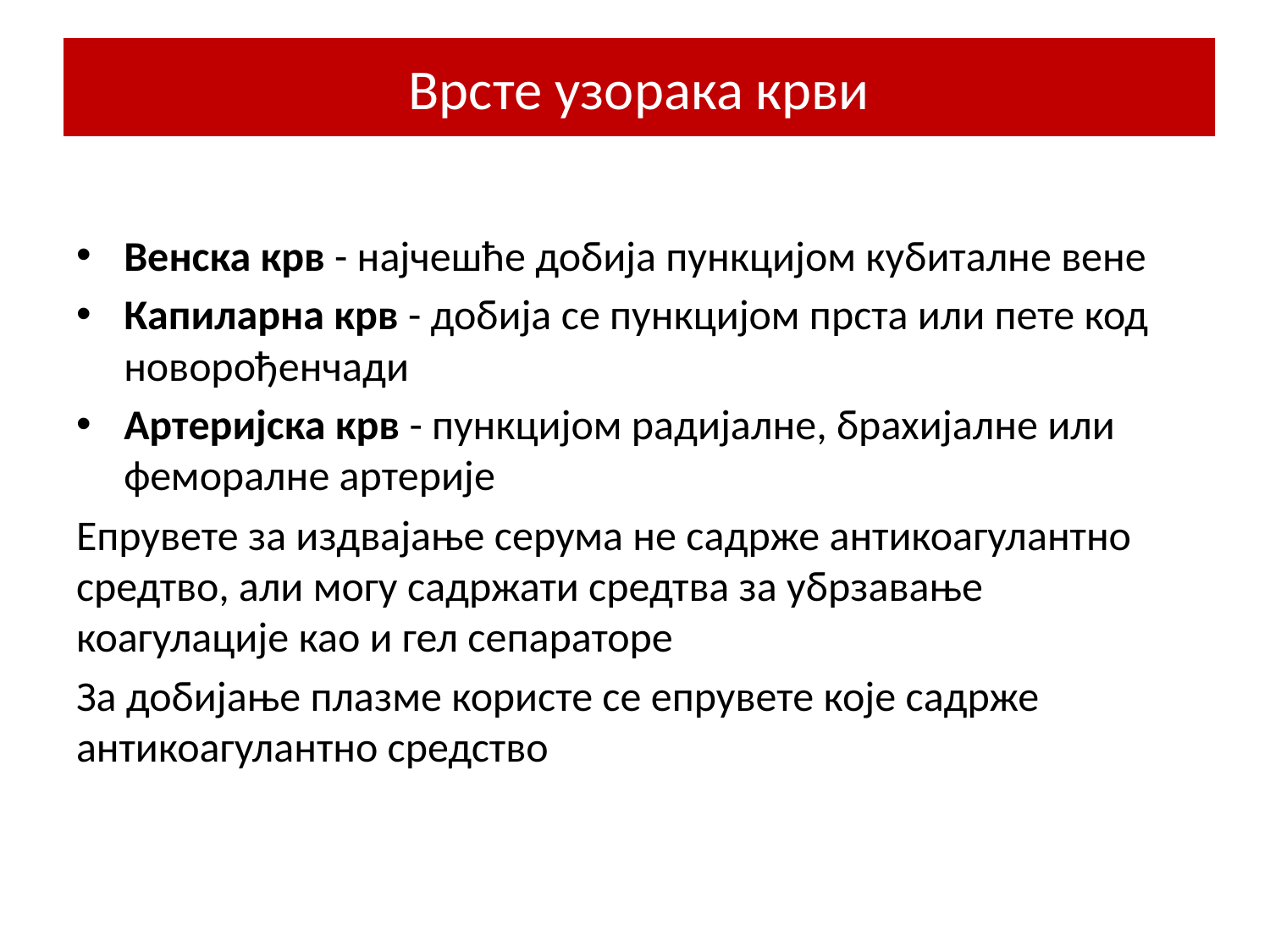

# Врсте узорака крви
Венска крв - најчешће добија пункцијом кубиталне вене
Капиларна крв - добија се пункцијом прста или пете код новорођенчади
Артеријска крв - пункцијом радијалне, брахијалне или феморалне артерије
Епрувете за издвајање серума не садрже антикоагулантно средтво, али могу садржати средтва за убрзавање коагулације као и гел сепараторе
За добијање плазме користе се епрувете које садрже  антикоагулантно средство